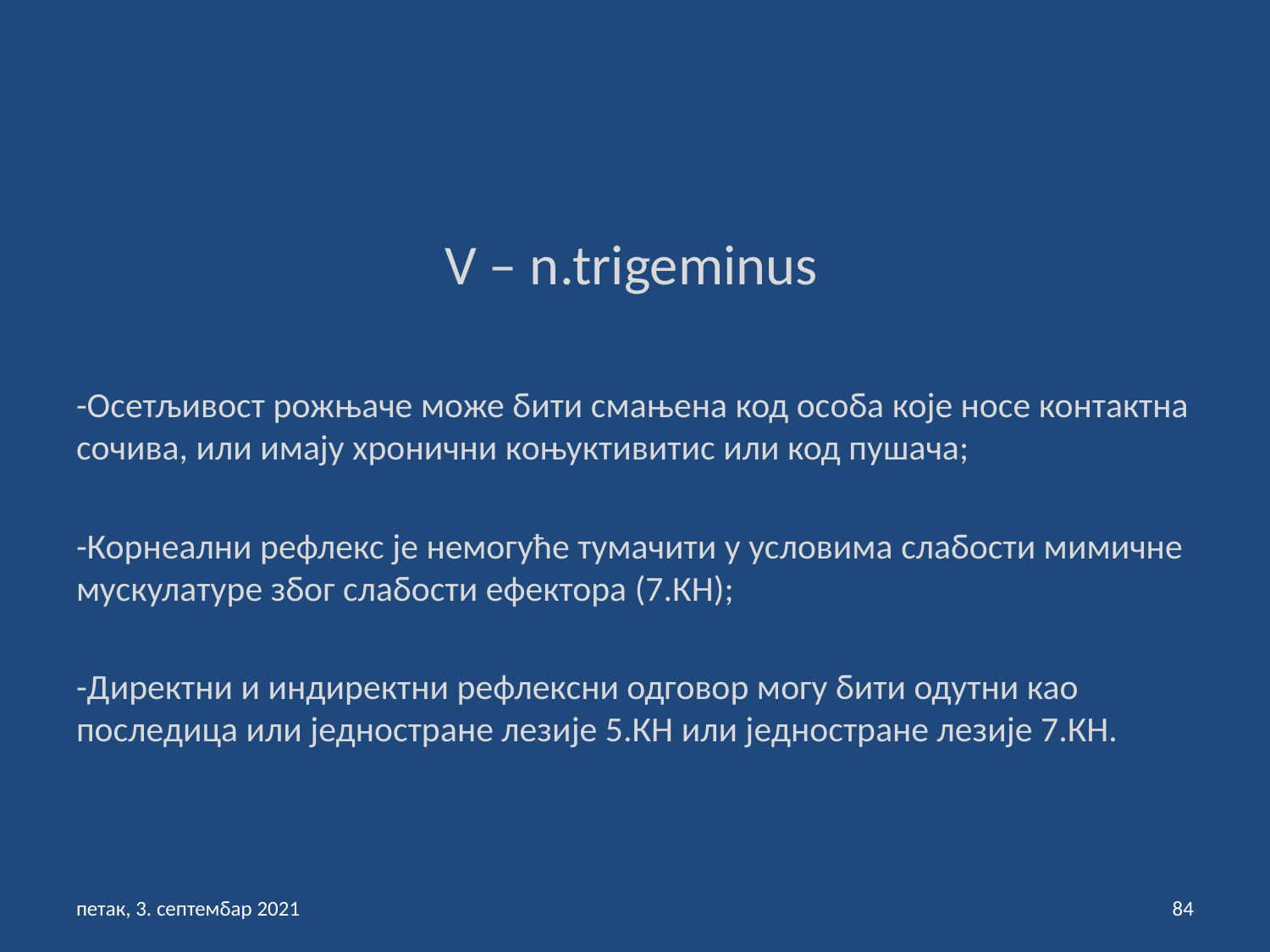

V – n.trigeminus

-Осетљивост рожњаче може бити смањена код особа које носе контактна сочива, или имају хронични коњуктивитис или код пушача;

-Корнеални рефлекс је немогуће тумачити у условима слабости мимичне мускулатуре због слабости ефектора (7.КН);

-Директни и индиректни рефлексни одговор могу бити одутни као последица или једностране лезије 5.КН или једностране лезије 7.КН.
петак, 3. септембар 2021
84